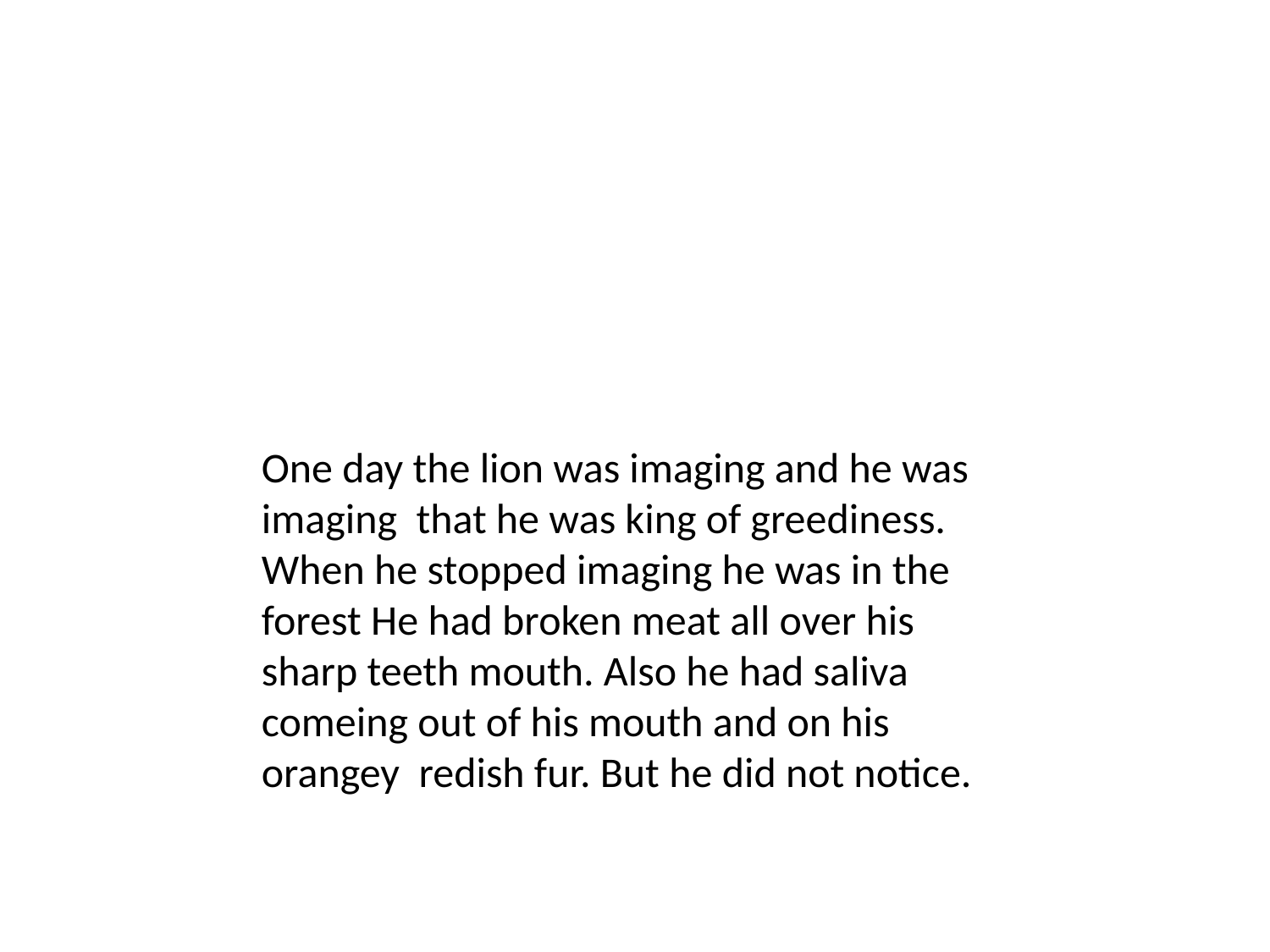

One day the lion was imaging and he was imaging  that he was king of greediness. When he stopped imaging he was in the forest He had broken meat all over his sharp teeth mouth. Also he had saliva comeing out of his mouth and on his orangey  redish fur. But he did not notice.